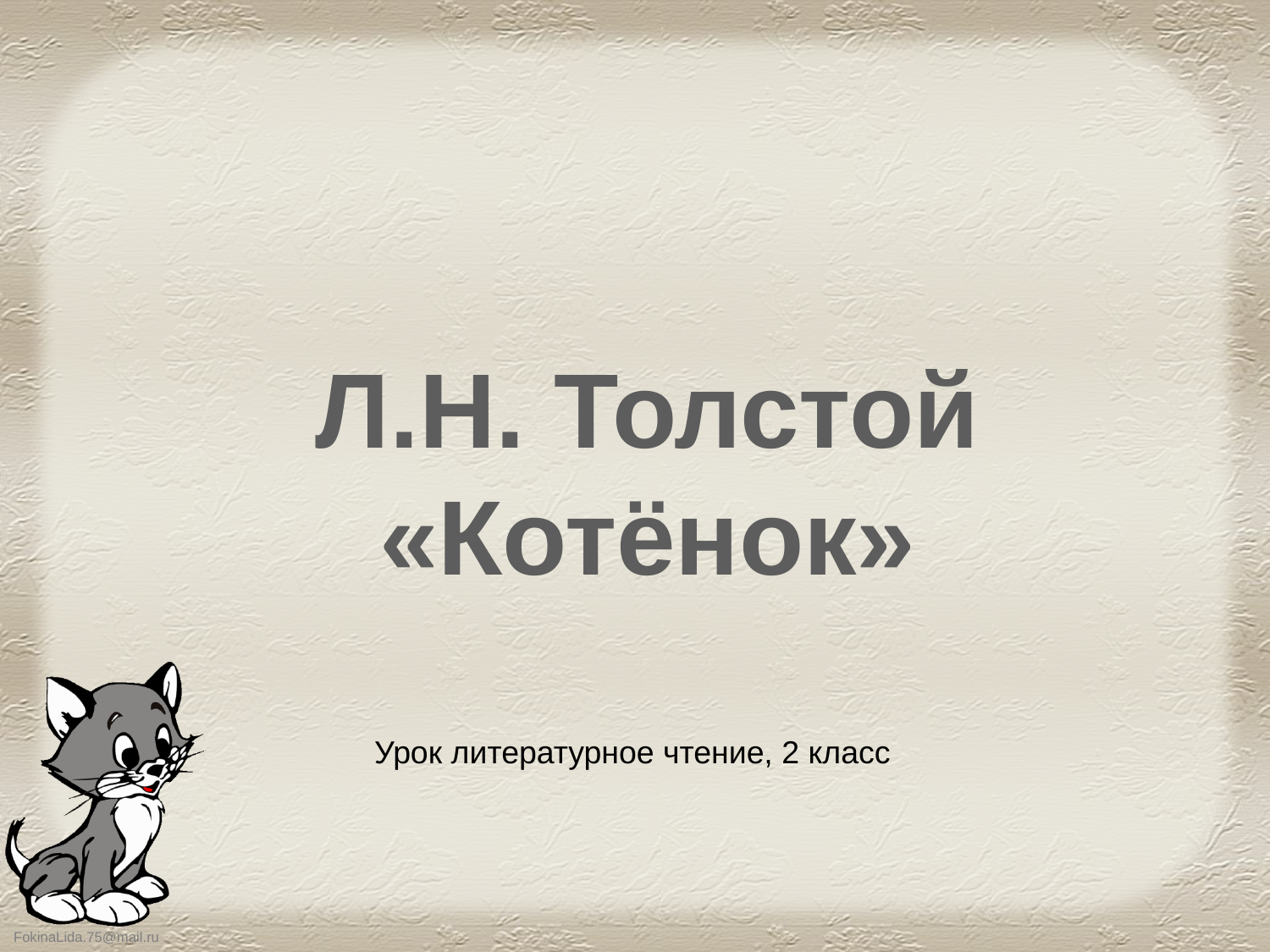

Л.Н. Толстой «Котёнок»
Урок литературное чтение, 2 класс